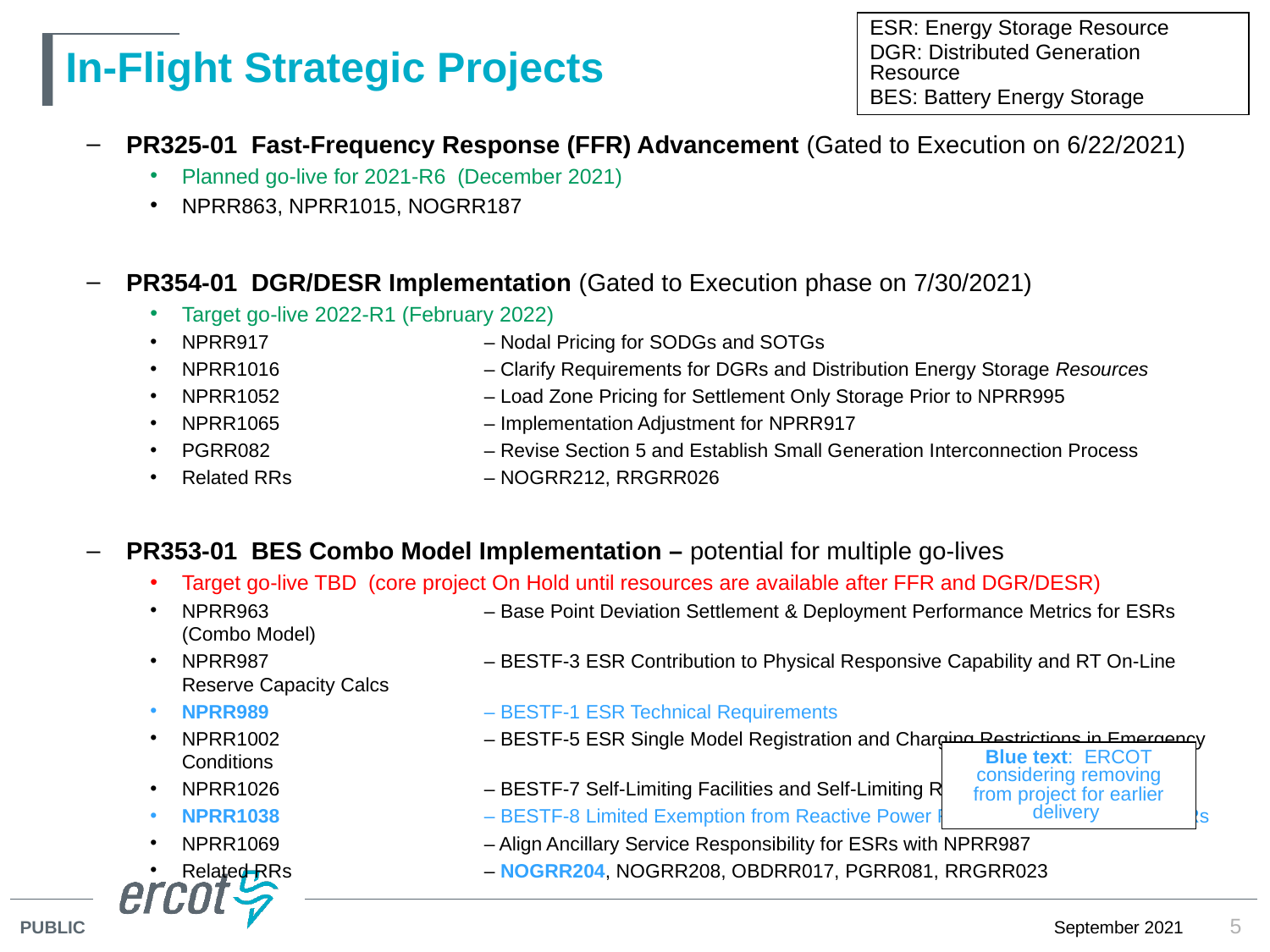

ESR: Energy Storage Resource
DGR: Distributed Generation Resource
BES: Battery Energy Storage
# In-Flight Strategic Projects
PR325-01  Fast-Frequency Response (FFR) Advancement (Gated to Execution on 6/22/2021)
Planned go-live for 2021-R6  (December 2021)
NPRR863, NPRR1015, NOGRR187

PR354-01  DGR/DESR Implementation (Gated to Execution phase on 7/30/2021)
Target go-live 2022-R1 (February 2022)
NPRR917	– Nodal Pricing for SODGs and SOTGs
NPRR1016	– Clarify Requirements for DGRs and Distribution Energy Storage Resources
NPRR1052	– Load Zone Pricing for Settlement Only Storage Prior to NPRR995
NPRR1065	– Implementation Adjustment for NPRR917
PGRR082	– Revise Section 5 and Establish Small Generation Interconnection Process
Related RRs 	– NOGRR212, RRGRR026

PR353-01  BES Combo Model Implementation – potential for multiple go-lives
Target go-live TBD  (core project On Hold until resources are available after FFR and DGR/DESR)
NPRR963 	– Base Point Deviation Settlement & Deployment Performance Metrics for ESRs (Combo Model)
NPRR987	– BESTF-3 ESR Contribution to Physical Responsive Capability and RT On-Line Reserve Capacity Calcs
NPRR989	– BESTF-1 ESR Technical Requirements
NPRR1002	– BESTF-5 ESR Single Model Registration and Charging Restrictions in Emergency Conditions
NPRR1026	– BESTF-7 Self-Limiting Facilities and Self-Limiting Resources
NPRR1038	– BESTF-8 Limited Exemption from Reactive Power Requirements for Certain ESRs
NPRR1069	– Align Ancillary Service Responsibility for ESRs with NPRR987
Related RRs	– NOGRR204, NOGRR208, OBDRR017, PGRR081, RRGRR023
Blue text:  ERCOT considering removing from project for earlier delivery
5